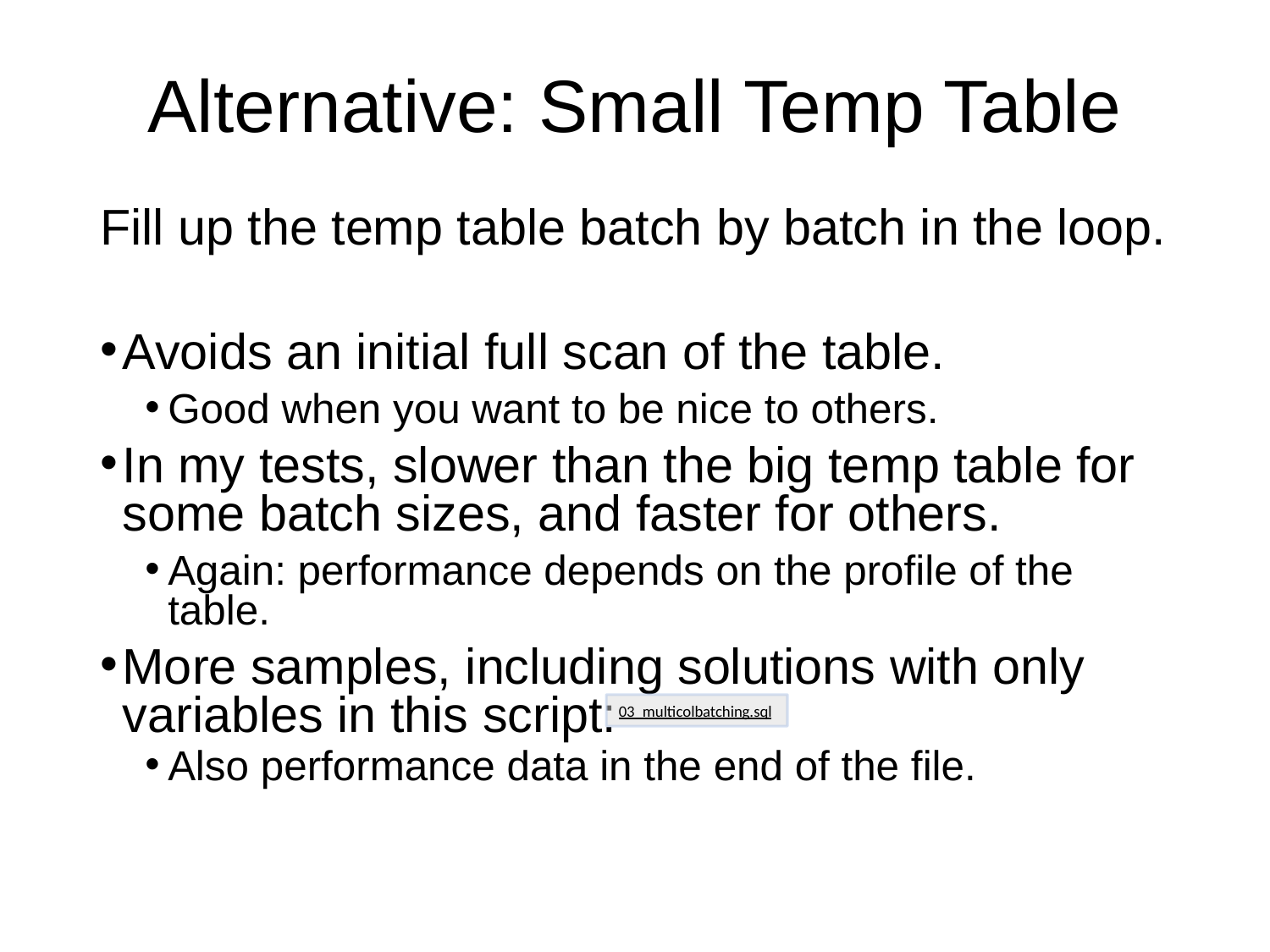

# Alternative: Small Temp Table
Fill up the temp table batch by batch in the loop.

Avoids an initial full scan of the table.
Good when you want to be nice to others.
In my tests, slower than the big temp table for some batch sizes, and faster for others.
Again: performance depends on the profile of the table.
More samples, including solutions with only variables in this script:
Also performance data in the end of the file.
03_multicolbatching.sql
© 2019 Erland Sommarskog